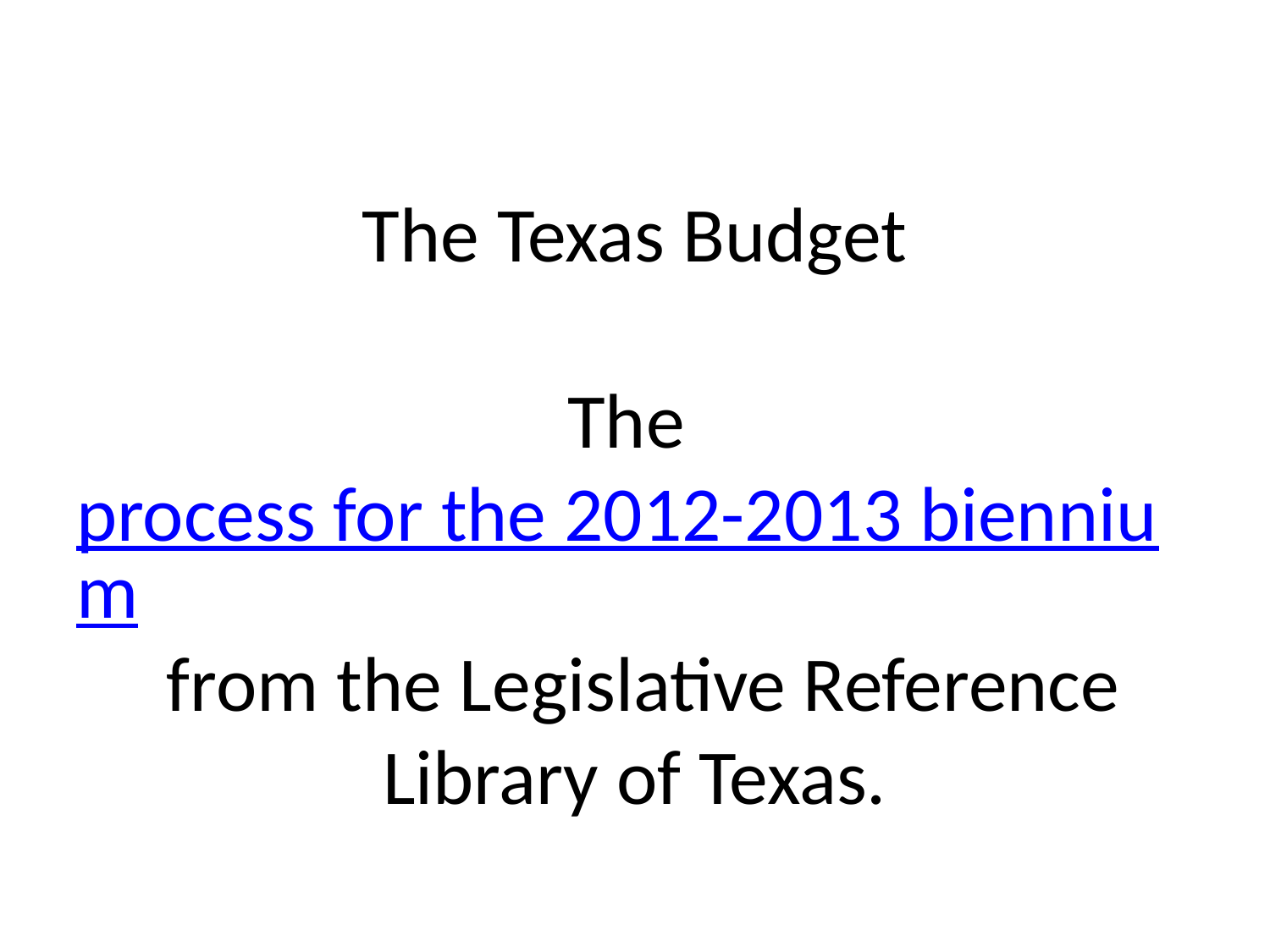

# The Texas Budget The process for the 2012-2013 biennium from the Legislative Reference Library of Texas.